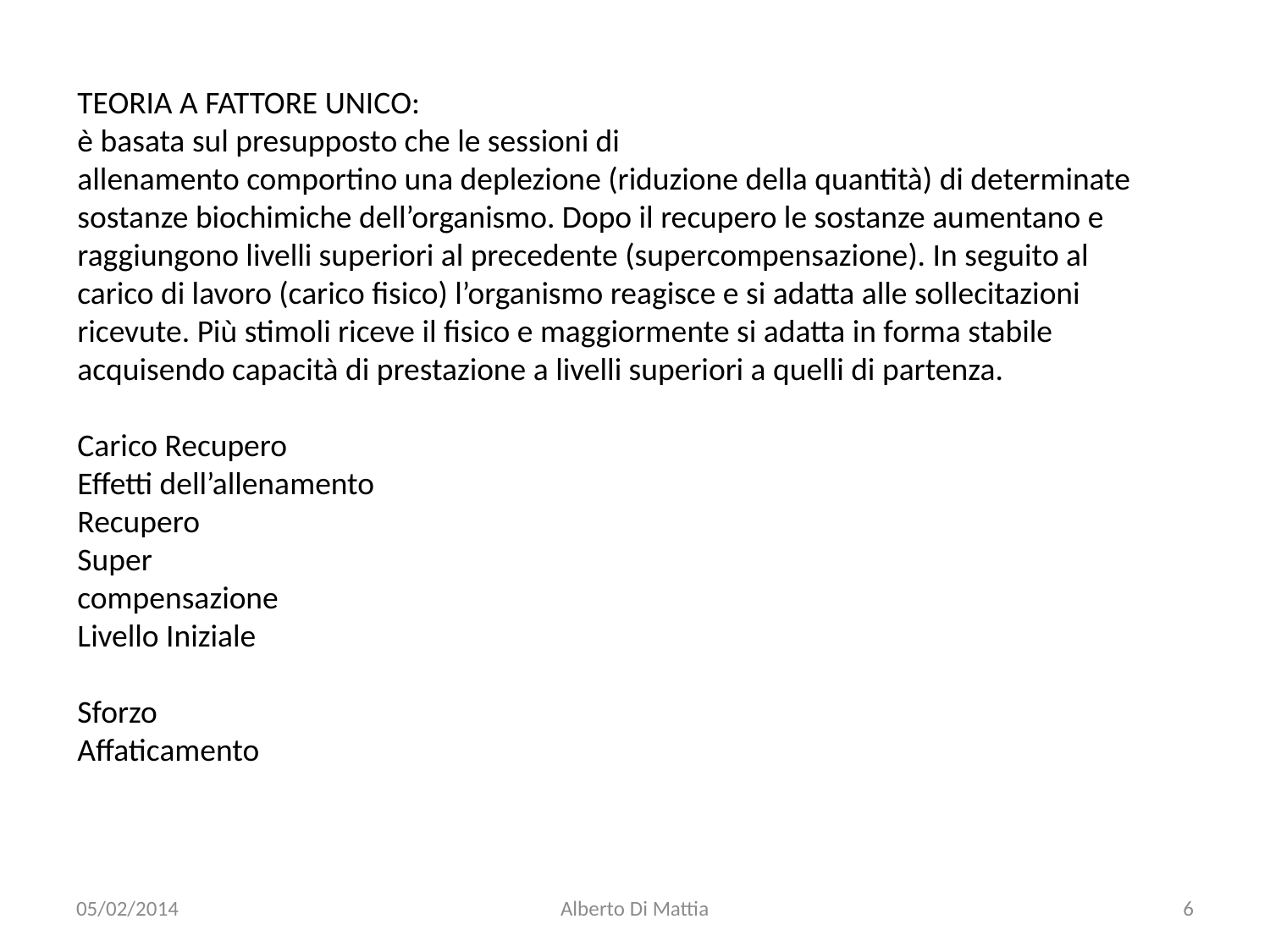

TEORIA A FATTORE UNICO:
è basata sul presupposto che le sessioni di
allenamento comportino una deplezione (riduzione della quantità) di determinate
sostanze biochimiche dell’organismo. Dopo il recupero le sostanze aumentano e
raggiungono livelli superiori al precedente (supercompensazione). In seguito al
carico di lavoro (carico fisico) l’organismo reagisce e si adatta alle sollecitazioni ricevute. Più stimoli riceve il fisico e maggiormente si adatta in forma stabile
acquisendo capacità di prestazione a livelli superiori a quelli di partenza.

Carico Recupero
Effetti dell’allenamento
Recupero
Super
compensazione
Livello Iniziale

Sforzo
Affaticamento
05/02/2014
Alberto Di Mattia
6